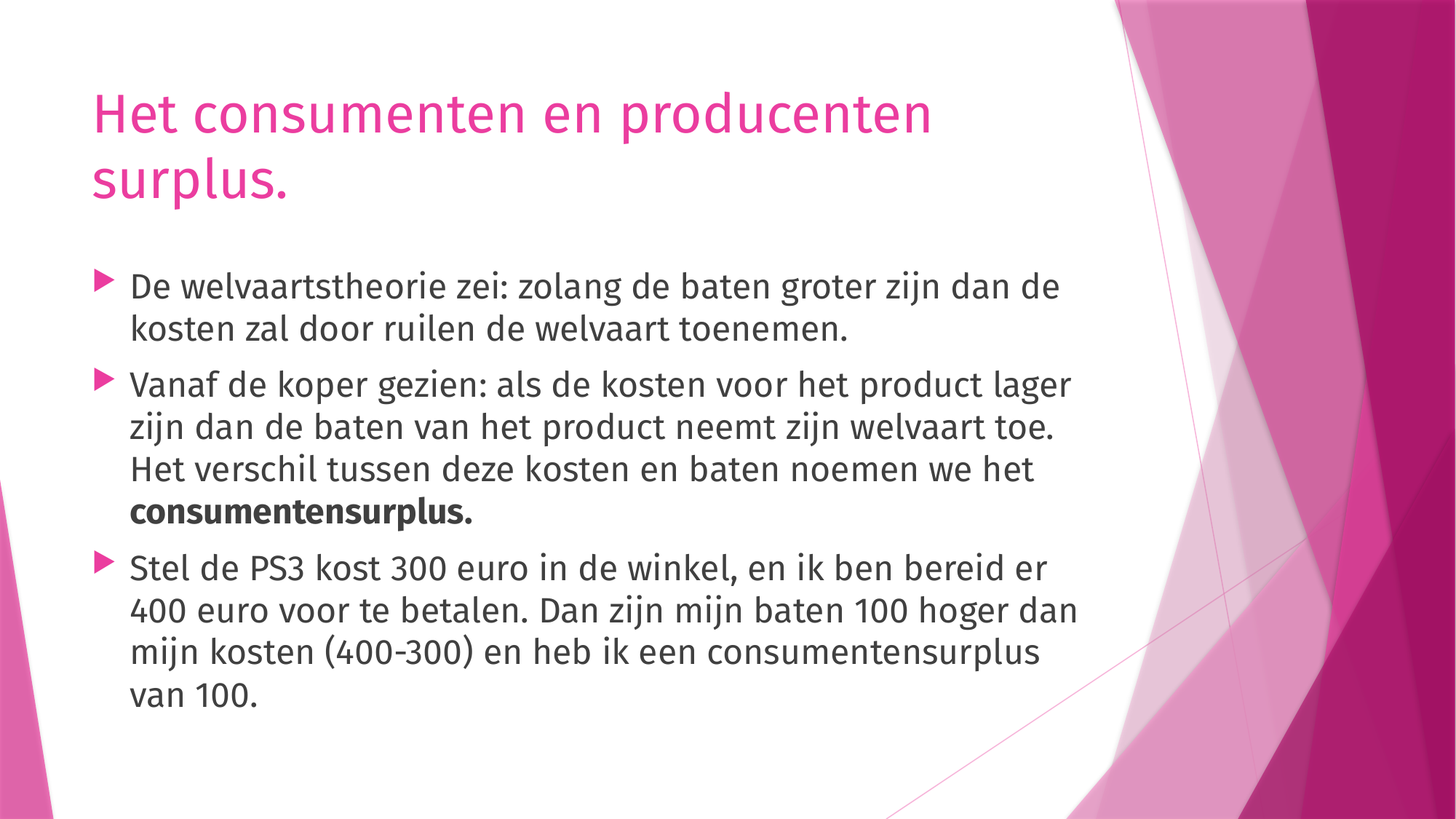

# Het consumenten en producenten surplus.
De welvaartstheorie zei: zolang de baten groter zijn dan de kosten zal door ruilen de welvaart toenemen.
Vanaf de koper gezien: als de kosten voor het product lager zijn dan de baten van het product neemt zijn welvaart toe. Het verschil tussen deze kosten en baten noemen we het consumentensurplus.
Stel de PS3 kost 300 euro in de winkel, en ik ben bereid er 400 euro voor te betalen. Dan zijn mijn baten 100 hoger dan mijn kosten (400-300) en heb ik een consumentensurplus van 100.